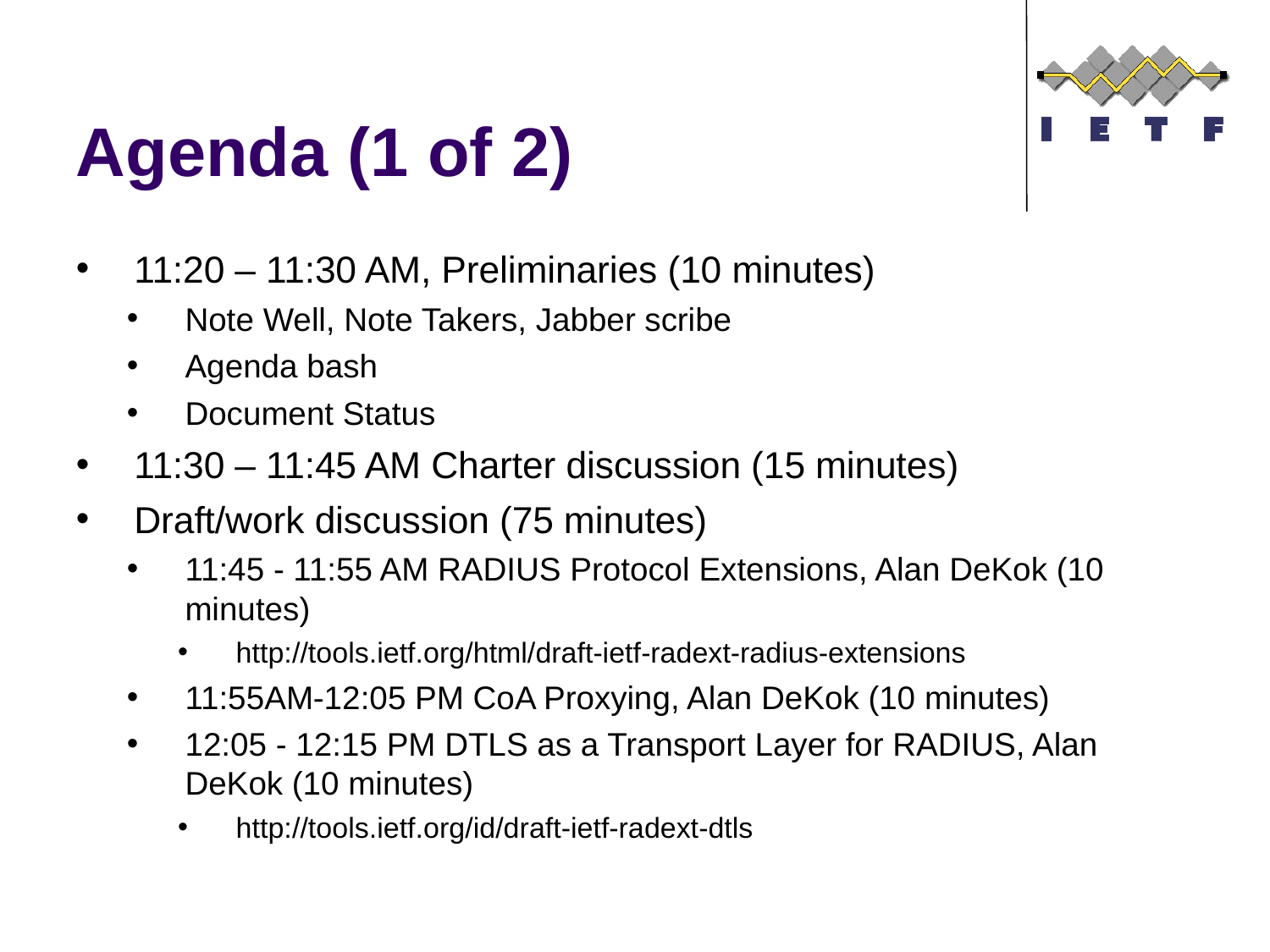

# Agenda (1 of 2)
11:20 – 11:30 AM, Preliminaries (10 minutes)
Note Well, Note Takers, Jabber scribe
Agenda bash
Document Status
11:30 – 11:45 AM Charter discussion (15 minutes)
Draft/work discussion (75 minutes)
11:45 - 11:55 AM RADIUS Protocol Extensions, Alan DeKok (10 minutes)
http://tools.ietf.org/html/draft-ietf-radext-radius-extensions
11:55AM-12:05 PM CoA Proxying, Alan DeKok (10 minutes)
12:05 - 12:15 PM DTLS as a Transport Layer for RADIUS, Alan DeKok (10 minutes)
http://tools.ietf.org/id/draft-ietf-radext-dtls